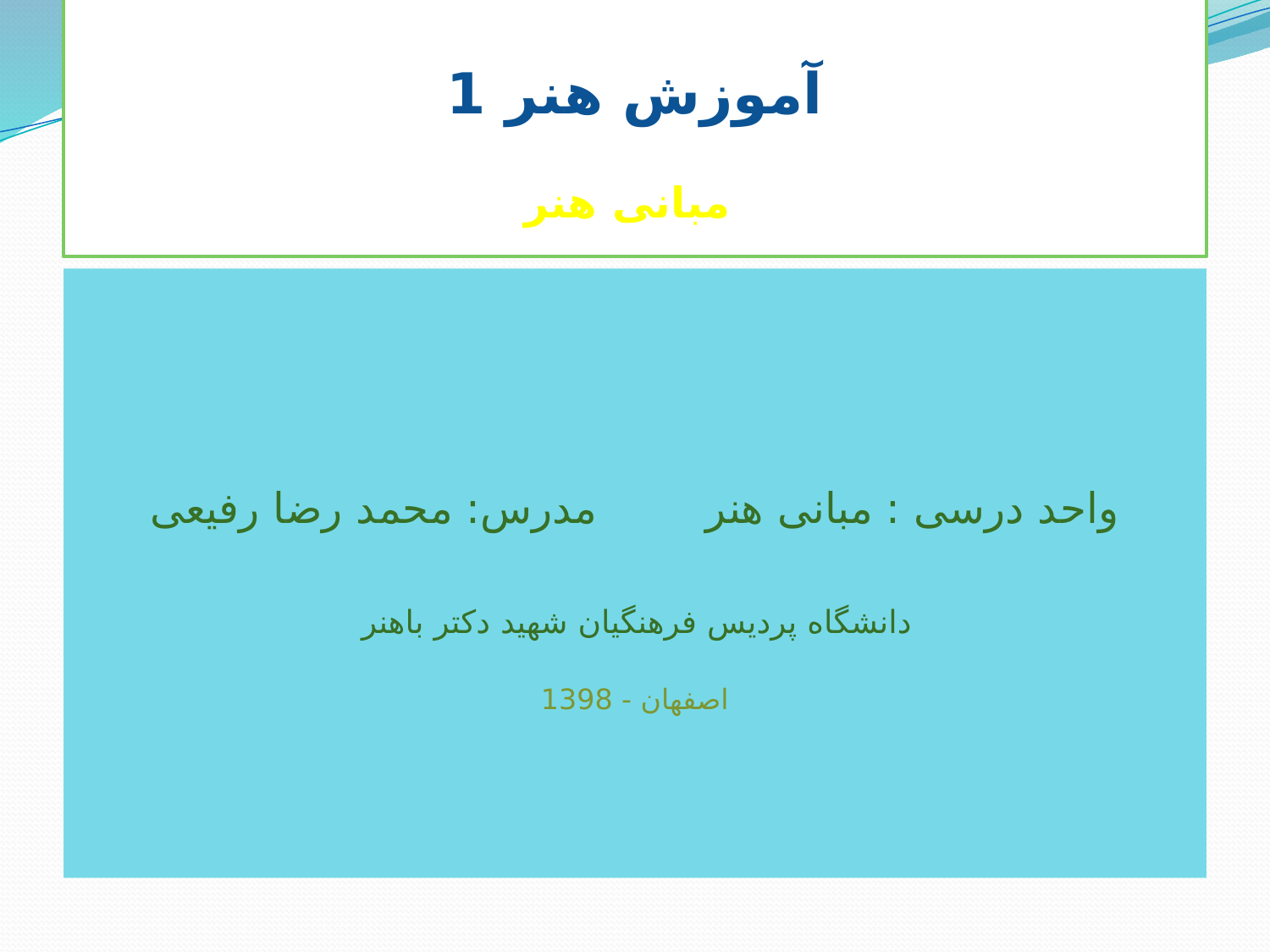

# آموزش هنر 1
مبانی هنر

 واحد درسی : مبانی هنر        مدرس: محمد رضا رفیعی
 دانشگاه پردیس فرهنگیان شهید دکتر باهنر
اصفهان - 1398